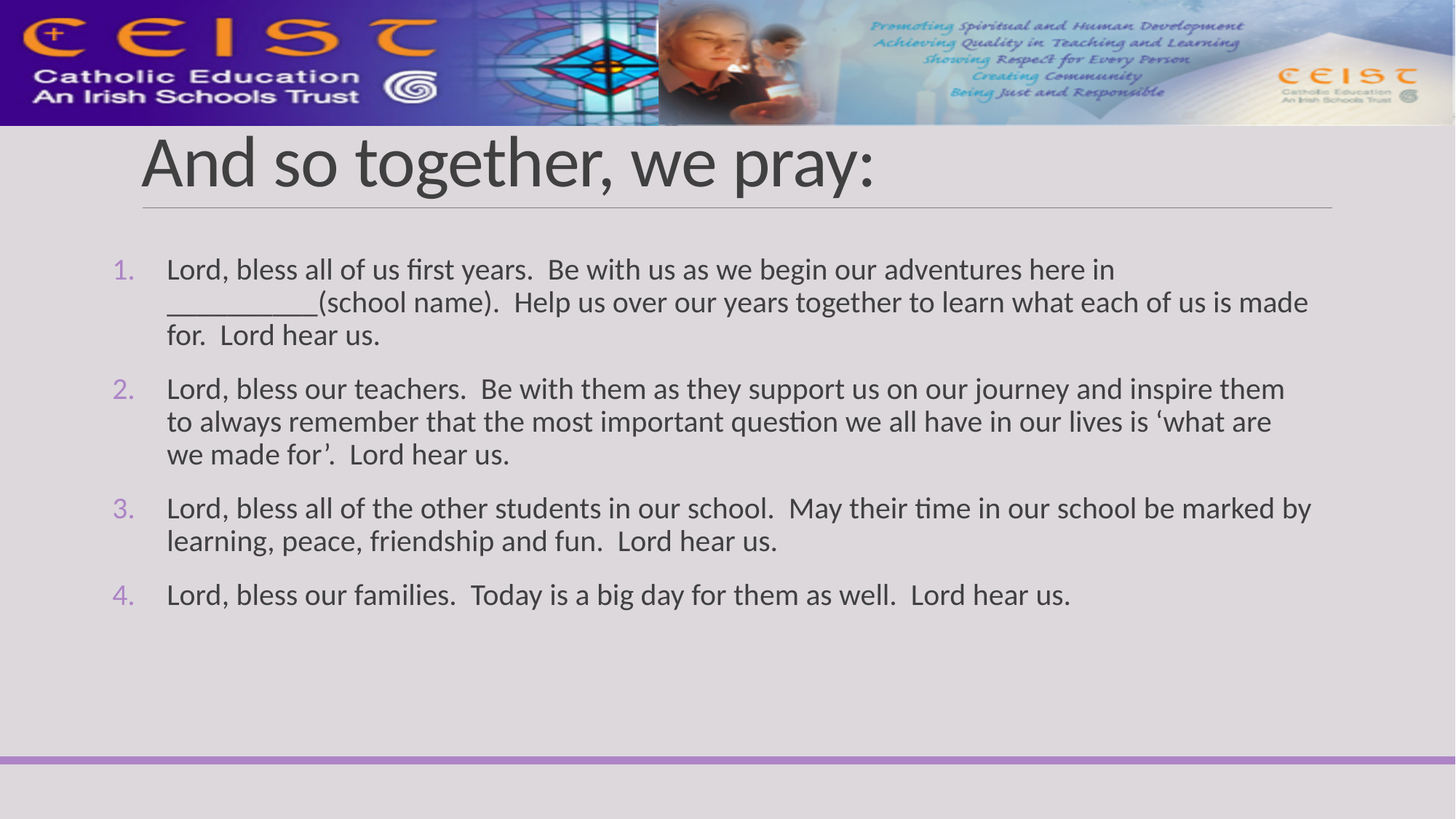

# And so together, we pray:

Lord, bless all of us first years.  Be with us as we begin our adventures here in __________(school name).  Help us over our years together to learn what each of us is made for.  Lord hear us.
Lord, bless our teachers.  Be with them as they support us on our journey and inspire them to always remember that the most important question we all have in our lives is ‘what are we made for’.  Lord hear us.
Lord, bless all of the other students in our school.  May their time in our school be marked by learning, peace, friendship and fun.  Lord hear us.
Lord, bless our families.  Today is a big day for them as well.  Lord hear us.